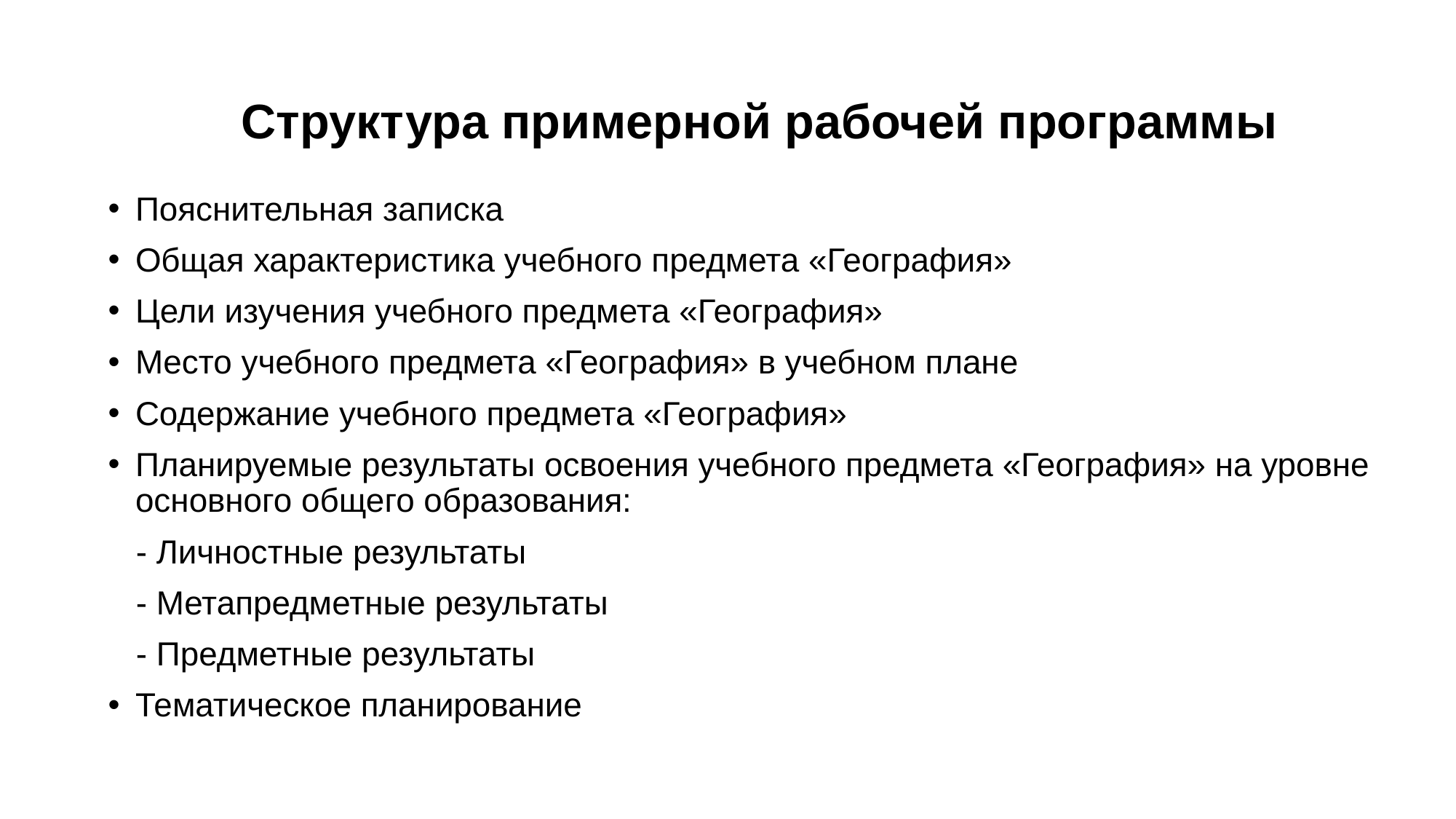

# Структура примерной рабочей программы
Пояснительная записка
Общая характеристика учебного предмета «География»
Цели изучения учебного предмета «География»
Место учебного предмета «География» в учебном плане
Содержание учебного предмета «География»
Планируемые результаты освоения учебного предмета «География» на уровне основного общего образования:
   - Личностные результаты
   - Метапредметные результаты
   - Предметные результаты
Тематическое планирование